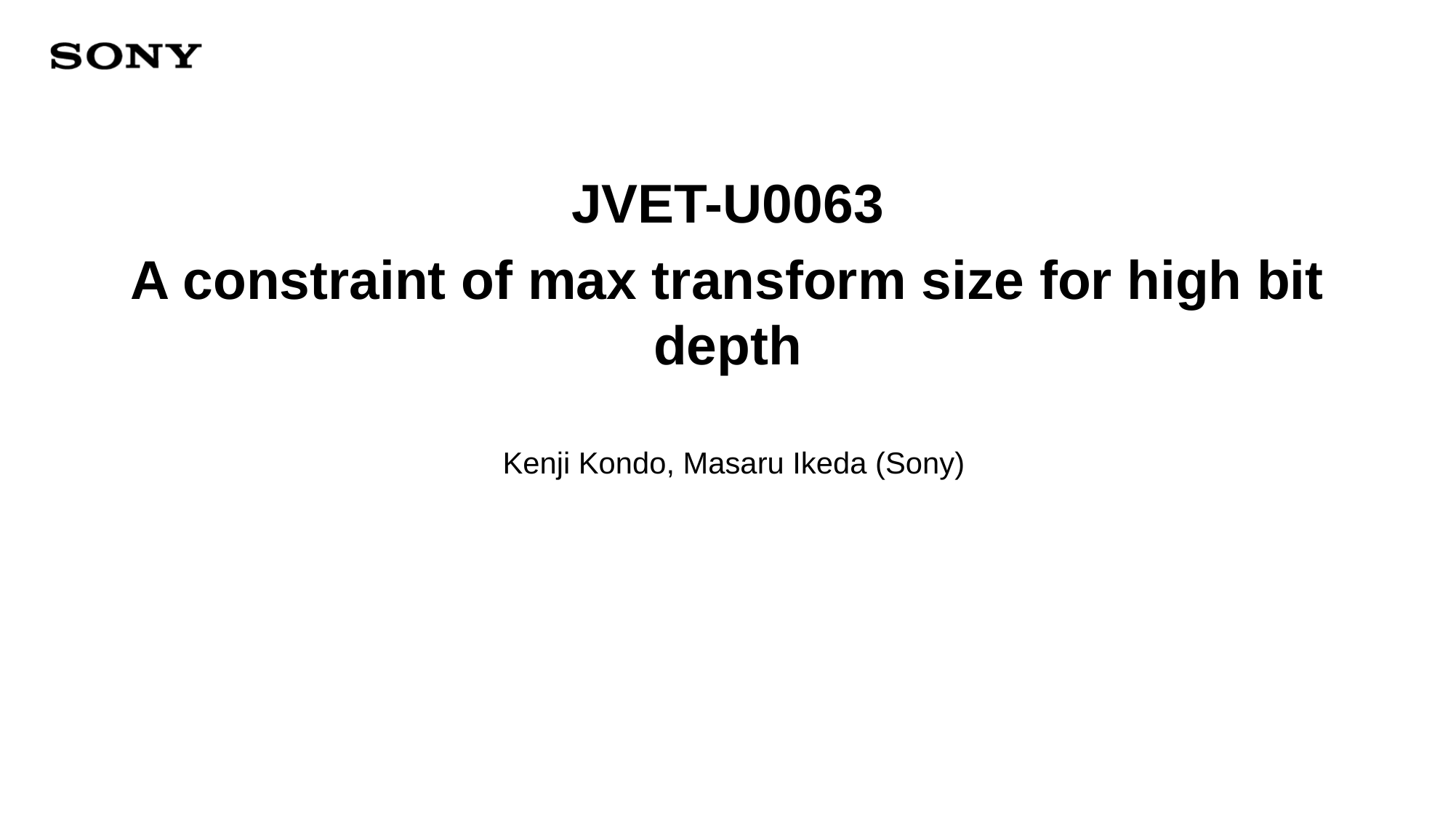

JVET-U0063
A constraint of max transform size for high bit depth
Kenji Kondo, Masaru Ikeda (Sony)